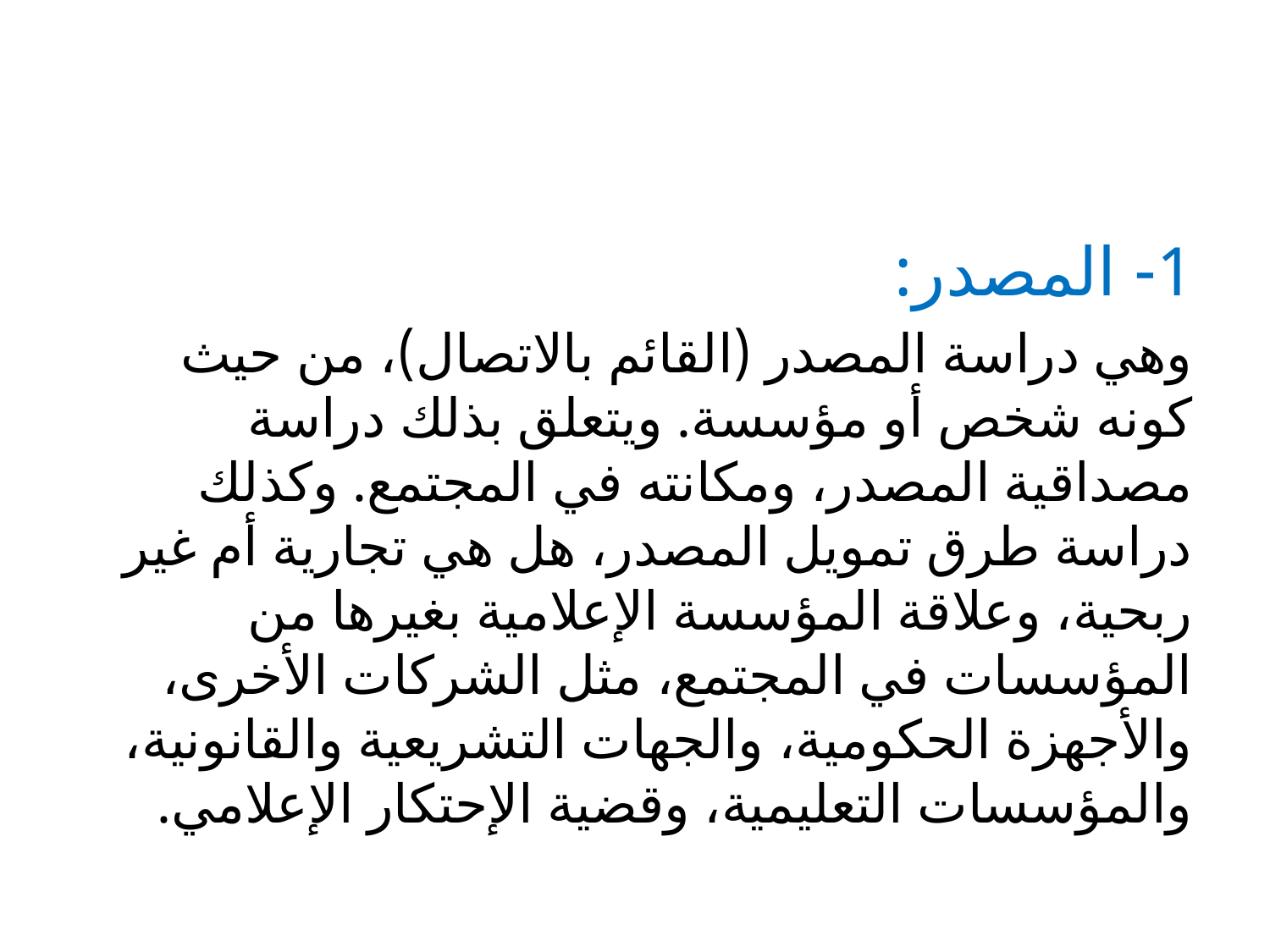

#
1- المصدر:
وهي دراسة المصدر (القائم بالاتصال)، من حيث كونه شخص أو مؤسسة. ويتعلق بذلك دراسة مصداقية المصدر، ومكانته في المجتمع. وكذلك دراسة طرق تمويل المصدر، هل هي تجارية أم غير ربحية، وعلاقة المؤسسة الإعلامية بغيرها من المؤسسات في المجتمع، مثل الشركات الأخرى، والأجهزة الحكومية، والجهات التشريعية والقانونية، والمؤسسات التعليمية، وقضية الإحتكار الإعلامي.